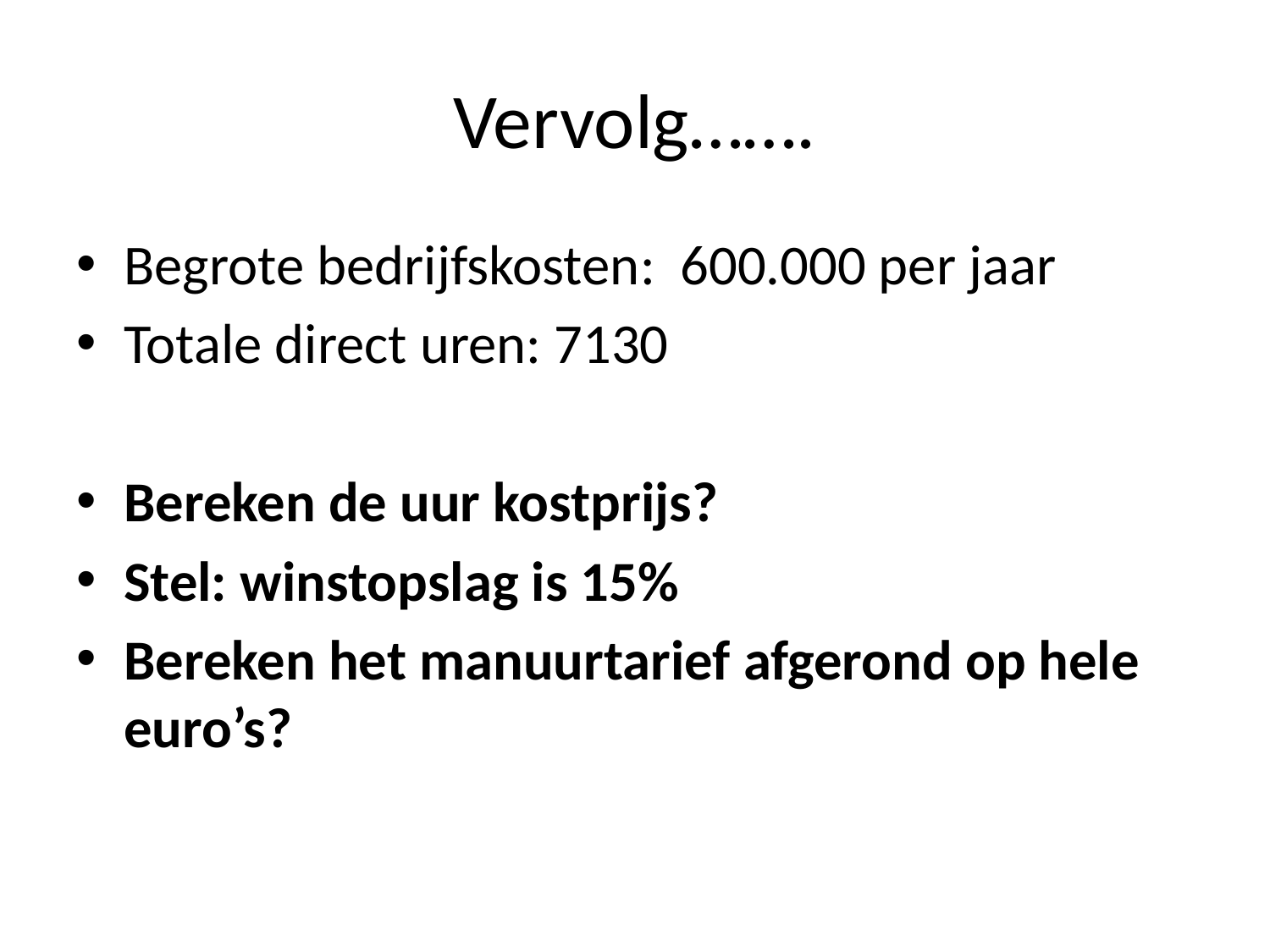

# Vervolg…….
Begrote bedrijfskosten:  600.000 per jaar
Totale direct uren: 7130

Bereken de uur kostprijs?
Stel: winstopslag is 15%
Bereken het manuurtarief afgerond op hele euro’s?